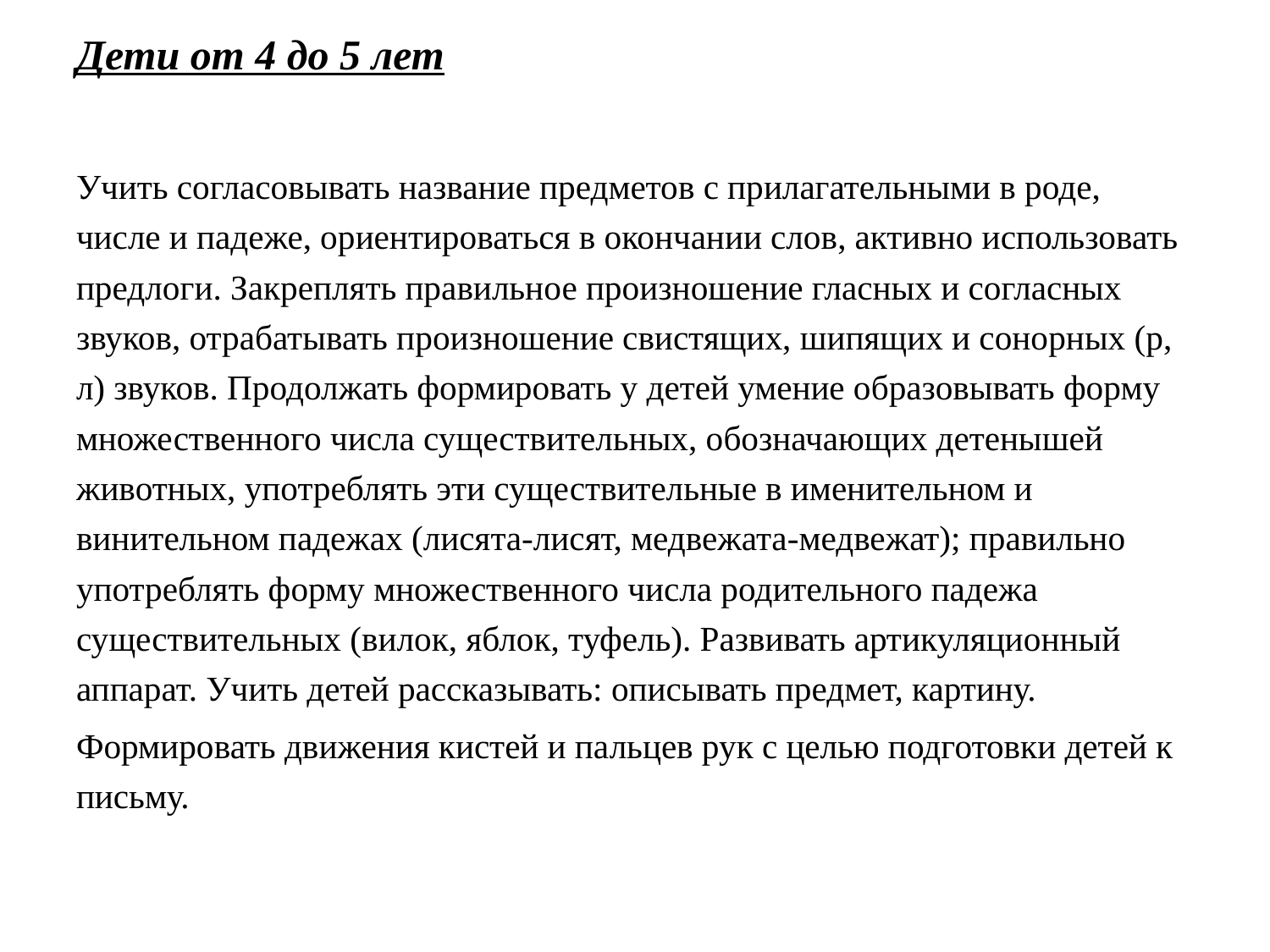

# Дети от 4 до 5 лет

Учить согласовывать название предметов с прилагательными в роде, числе и падеже, ориентироваться в окончании слов, активно использовать предлоги. Закреплять правильное произношение гласных и согласных звуков, отрабатывать произношение свистящих, шипящих и сонорных (р, л) звуков. Продолжать формировать у детей умение образовывать форму множественного числа существительных, обозначающих детенышей животных, употреблять эти существительные в именительном и винительном падежах (лисята-лисят, медвежата-медвежат); правильно употреблять форму множественного числа родительного падежа существительных (вилок, яблок, туфель). Развивать артикуляционный аппарат. Учить детей рассказывать: описывать предмет, картину.
Формировать движения кистей и пальцев рук с целью подготовки детей к письму.